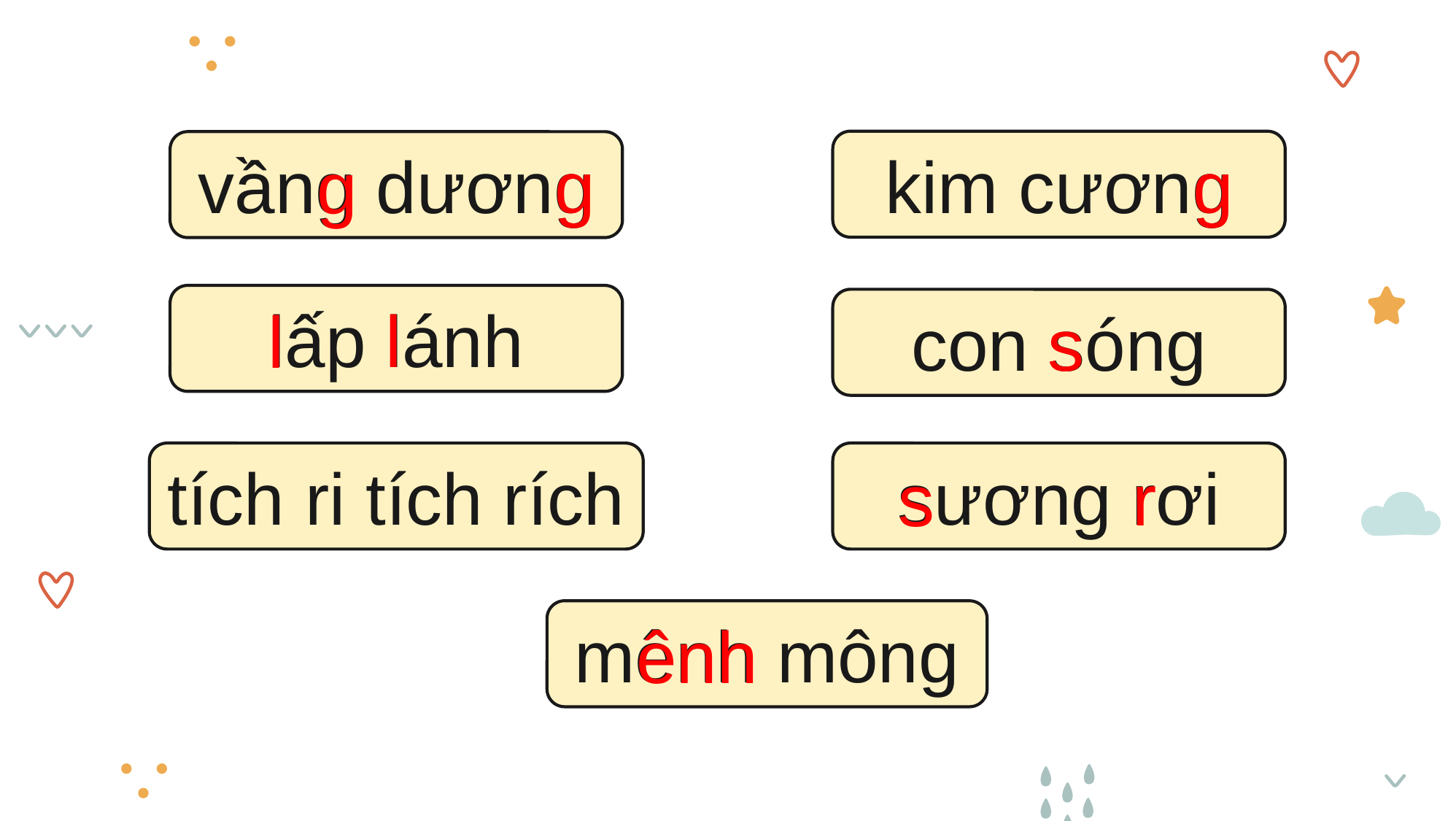

kim cương
g
g
vầng dương
g
l
lấp lánh
l
s
con sóng
tích ri tích rích
sương rơi
r
s
mênh mông
ênh